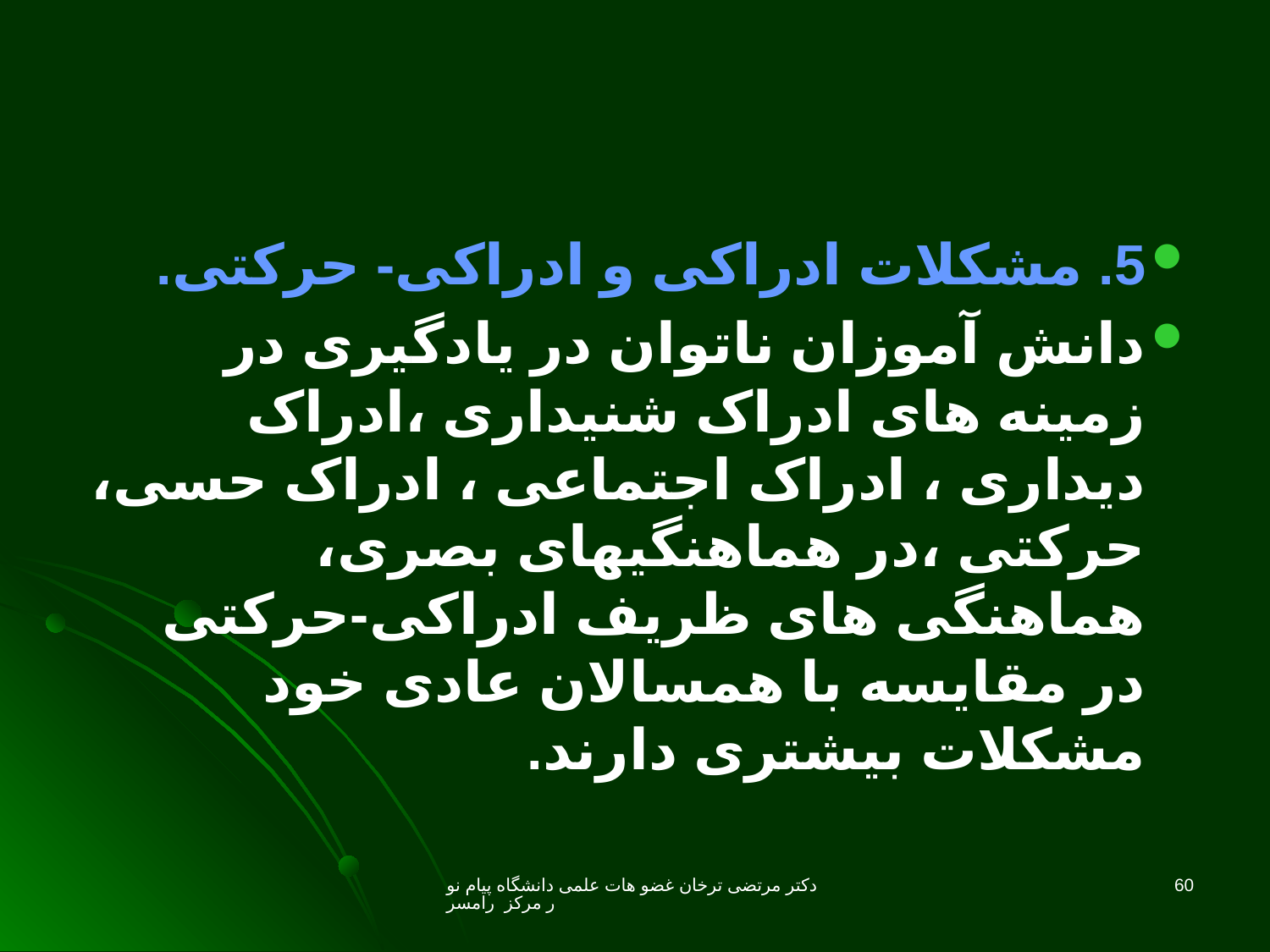

5. مشکلات ادراکی و ادراکی- حرکتی.
دانش آموزان ناتوان در یادگیری در زمینه های ادراک شنیداری ،ادراک دیداری ، ادراک اجتماعی ، ادراک حسی، حرکتی ،در هماهنگیهای بصری، هماهنگی های ظریف ادراکی-حرکتی  در مقایسه با همسالان عادی خود مشکلات بیشتری دارند.
دکتر مرتضی ترخان غضو هات علمی دانشگاه پیام نور مرکز رامسر
60